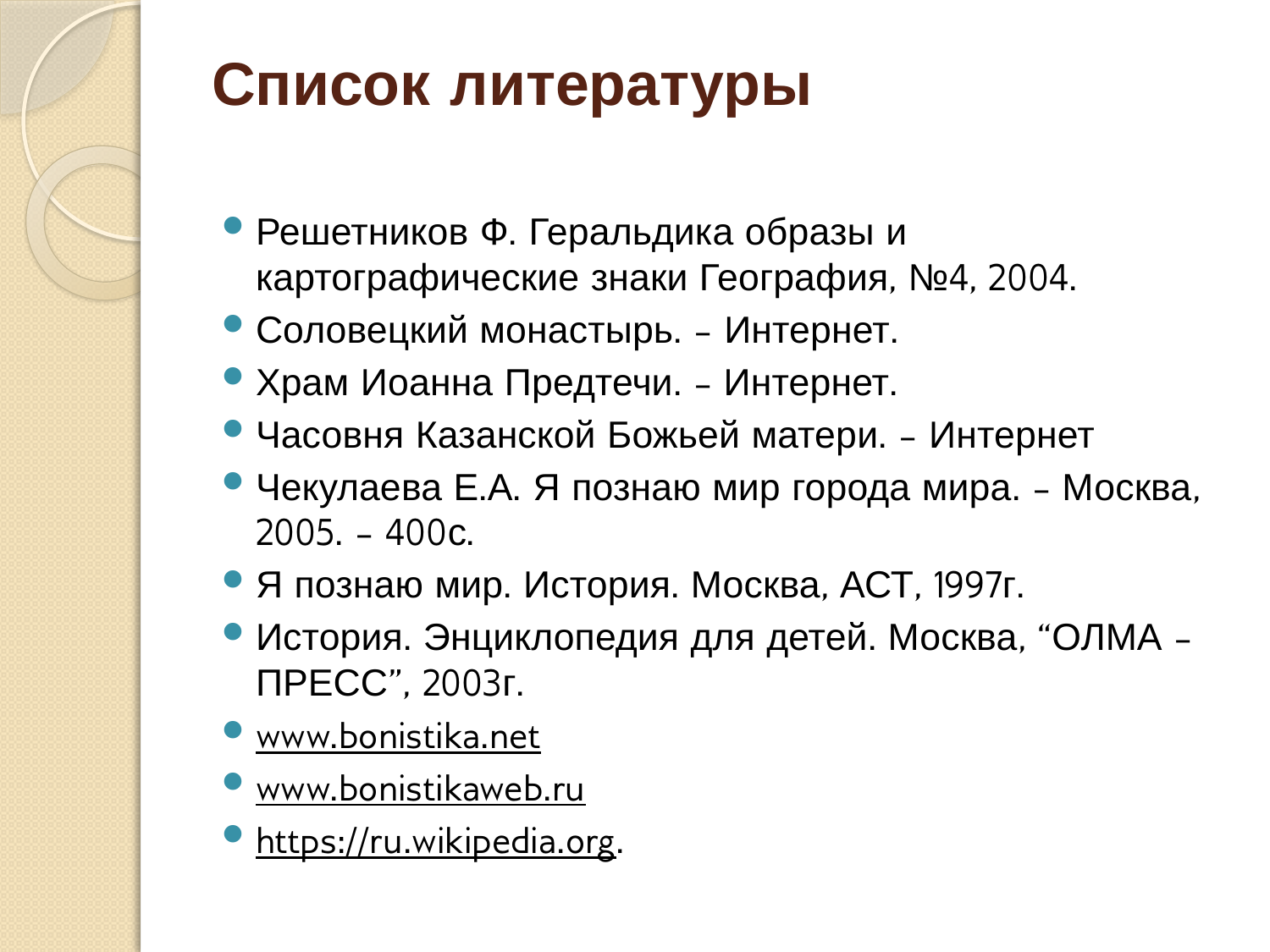

# Список литературы
Решетников Ф. Геральдика образы и картографические знаки География, №4, 2004.
Соловецкий монастырь. – Интернет.
Храм Иоанна Предтечи. – Интернет.
Часовня Казанской Божьей матери. – Интернет
Чекулаева Е.А. Я познаю мир города мира. – Москва, 2005. – 400с.
Я познаю мир. История. Москва, АСТ, 1997г.
История. Энциклопедия для детей. Москва, “ОЛМА – ПРЕСС”, 2003г.
www.bonistika.net
www.bonistikaweb.ru
https://ru.wikipedia.org.